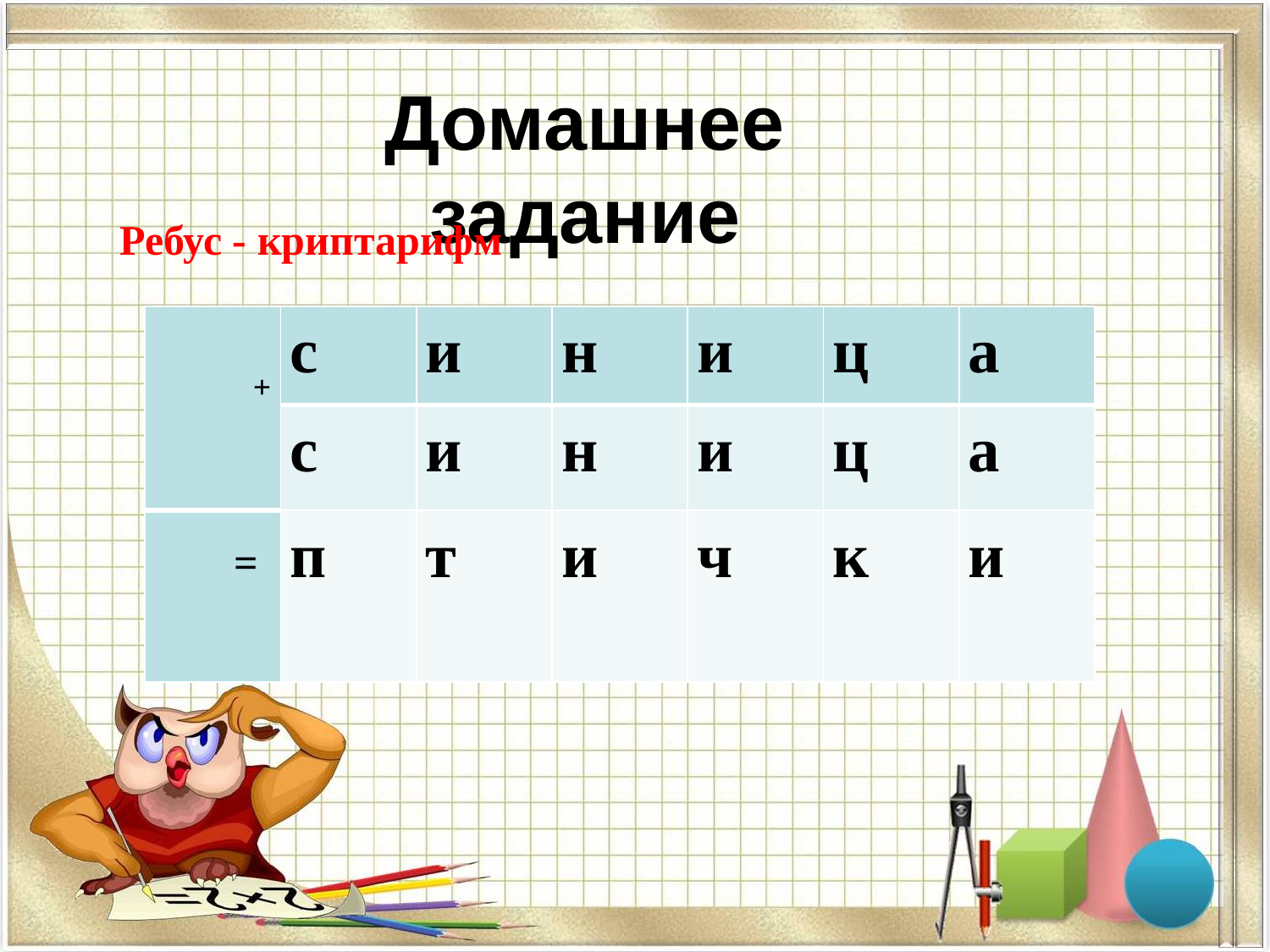

Домашнее задание
Ребус - криптарифм
| + | с | и | н | и | ц | а |
| --- | --- | --- | --- | --- | --- | --- |
|  | с | и | н | и | ц | а |
| = | п | т | и | ч | к | и |